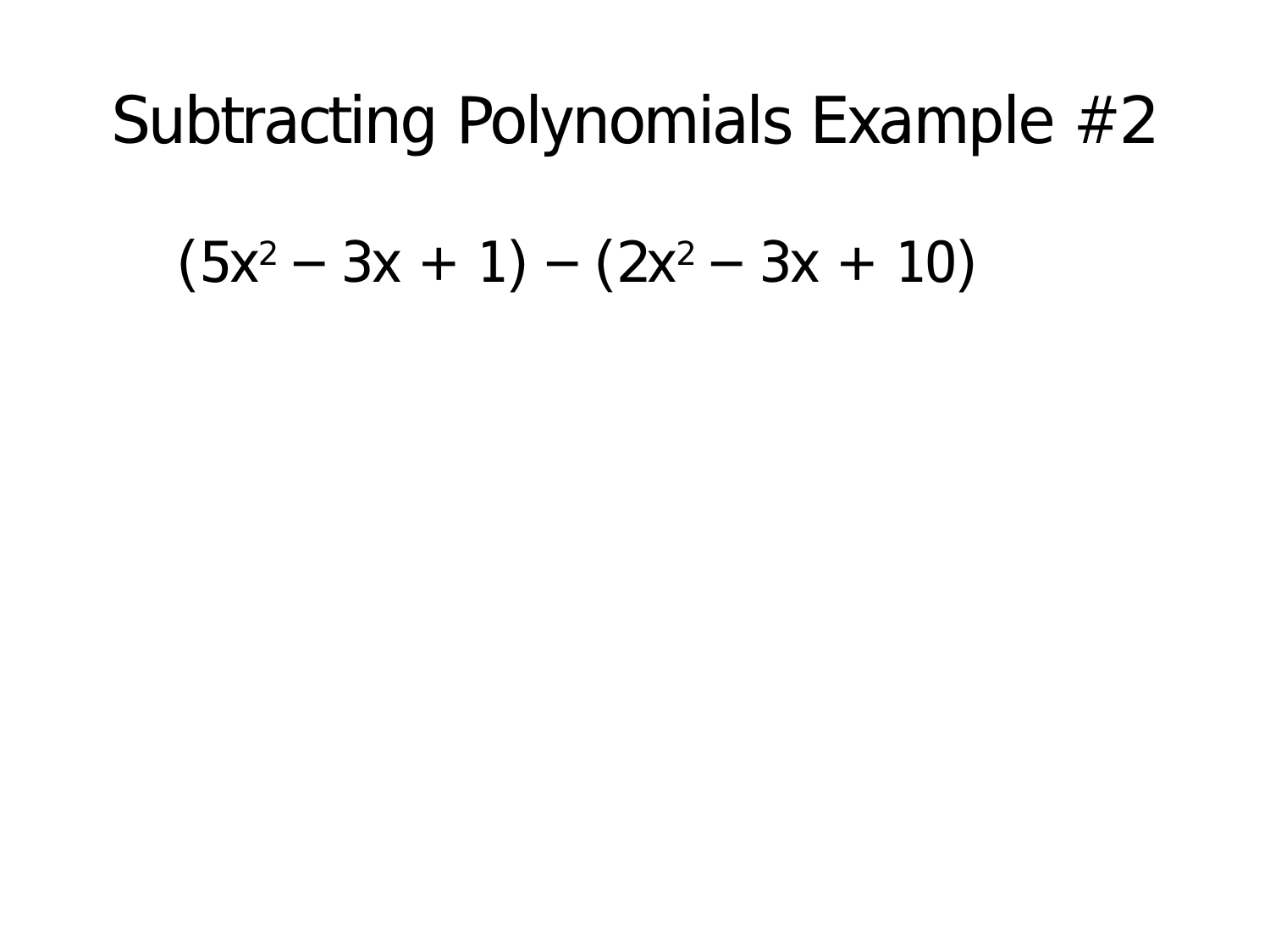

# Subtracting Polynomials Example #2
 (5x2 – 3x + 1) – (2x2 – 3x + 10)